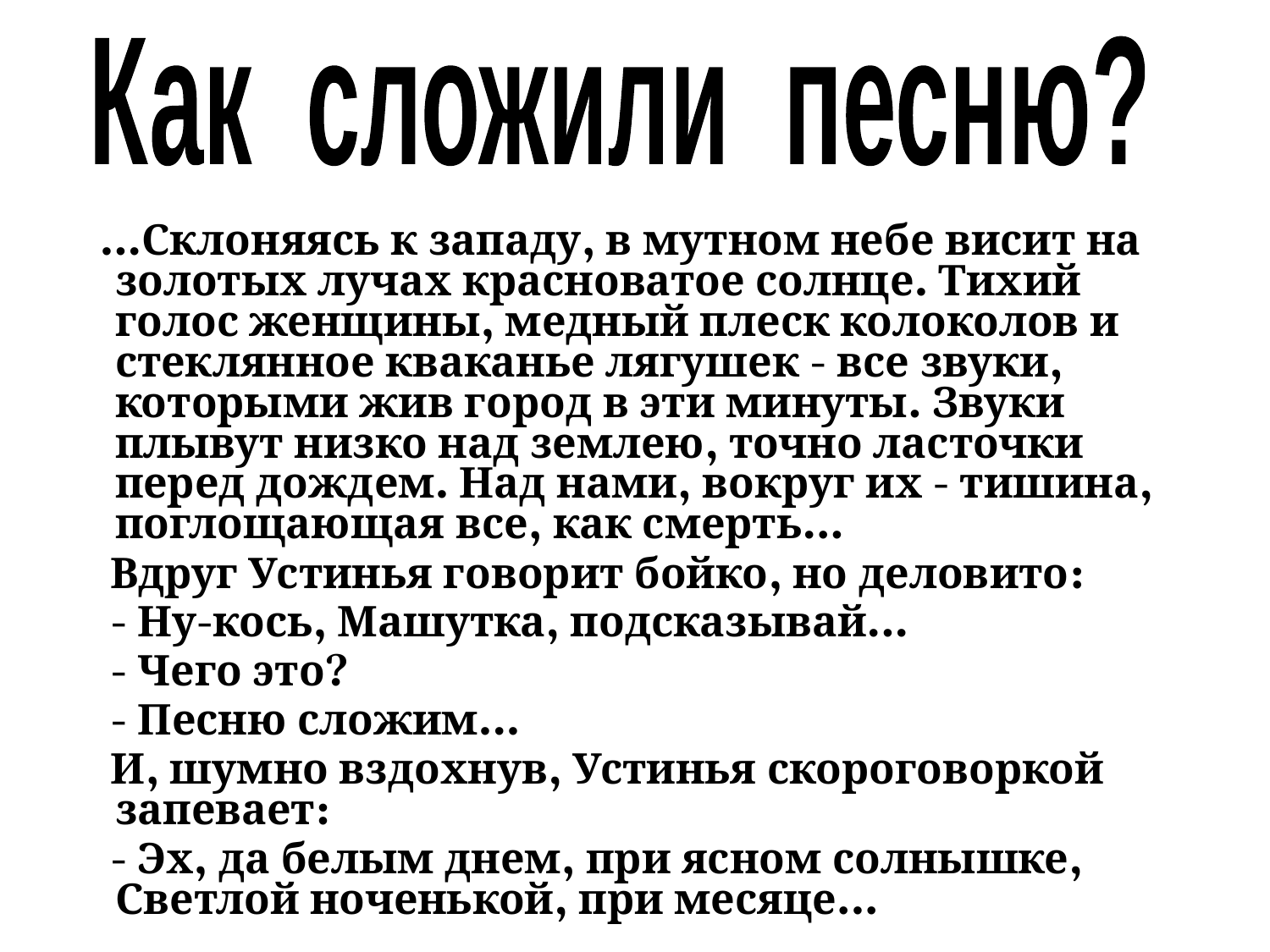

Как  сложили  песню?
    ...Склоняясь к западу, в мутном небе висит на золотых лучах красноватое солнце. Тихий голос женщины, медный плеск колоколов и стеклянное кваканье лягушек - все звуки, которыми жив город в эти минуты. Звуки плывут низко над землею, точно ласточки перед дождем. Над нами, вокруг их - тишина, поглощающая все, как смерть...
    Вдруг Устинья говорит бойко, но деловито:
    - Ну-кось, Машутка, подсказывай...
    - Чего это?
    - Песню сложим...
    И, шумно вздохнув, Устинья скороговоркой запевает:
    - Эх, да белым днем, при ясном солнышке, Светлой ноченькой, при месяце...